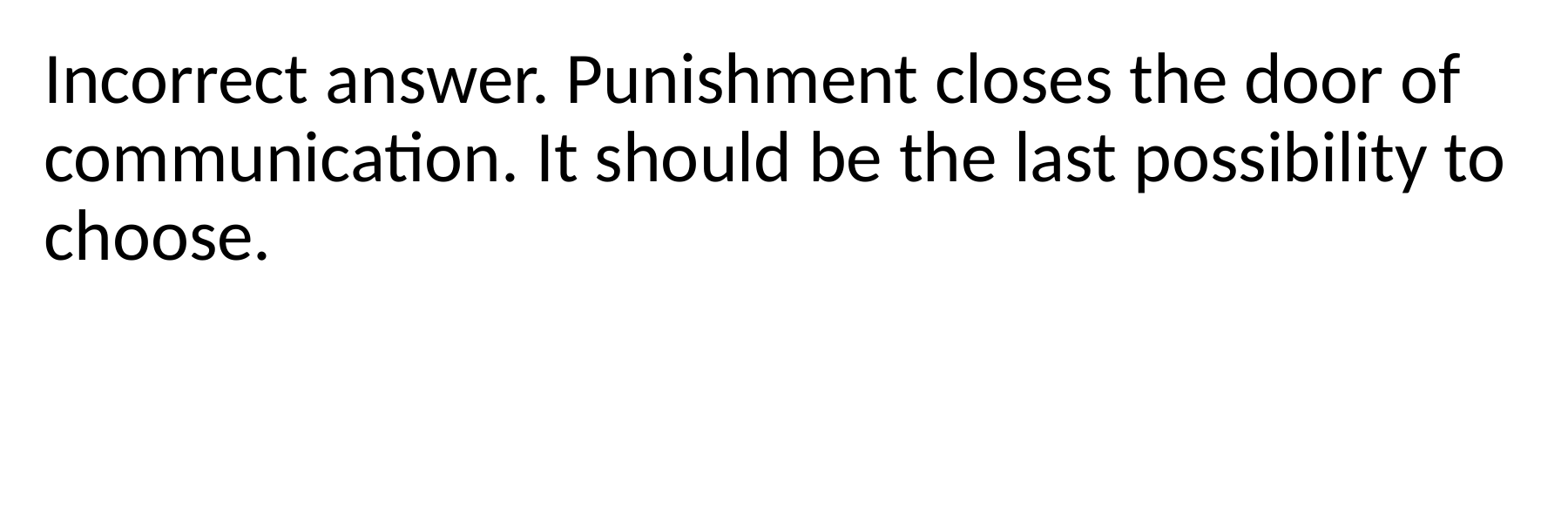

Incorrect answer. Punishment closes the door of communication. It should be the last possibility to choose.